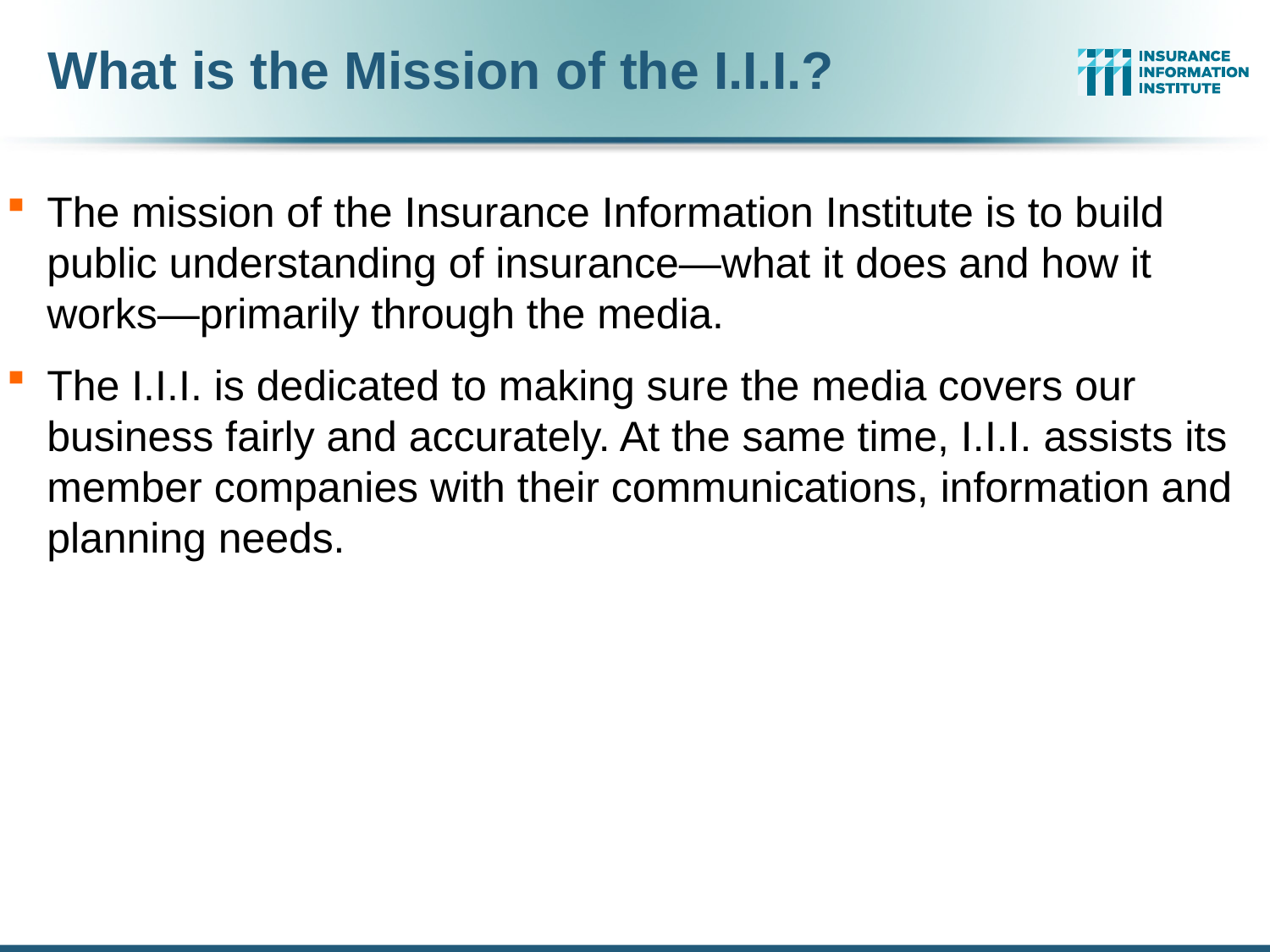

# What is the Mission of the I.I.I.?
The mission of the Insurance Information Institute is to build public understanding of insurance—what it does and how it works—primarily through the media.
The I.I.I. is dedicated to making sure the media covers our business fairly and accurately. At the same time, I.I.I. assists its member companies with their communications, information and planning needs.